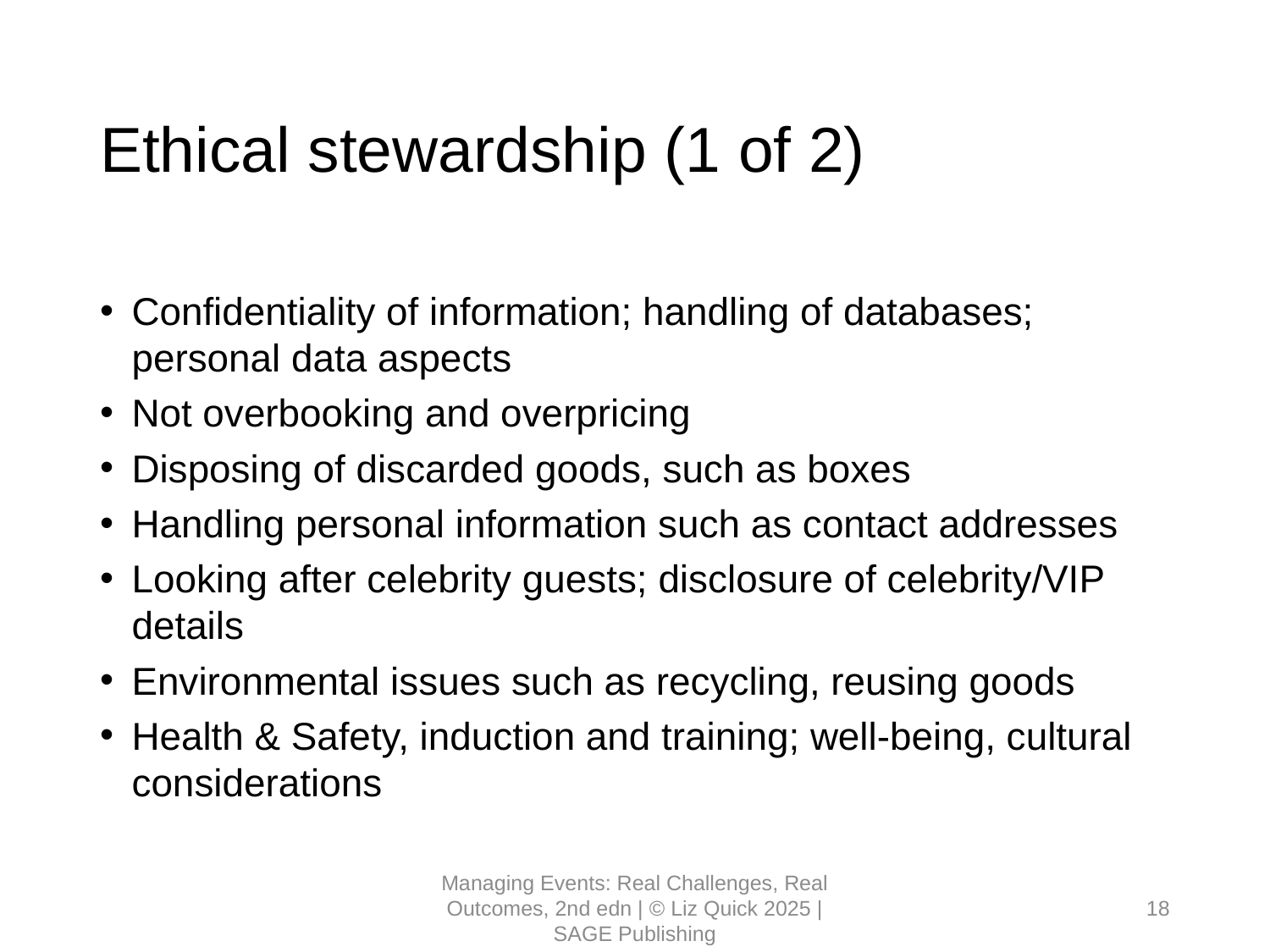

# Ethical stewardship (1 of 2)
Confidentiality of information; handling of databases; personal data aspects
Not overbooking and overpricing
Disposing of discarded goods, such as boxes
Handling personal information such as contact addresses
Looking after celebrity guests; disclosure of celebrity/VIP details
Environmental issues such as recycling, reusing goods
Health & Safety, induction and training; well-being, cultural considerations
Managing Events: Real Challenges, Real Outcomes, 2nd edn | © Liz Quick 2025 | SAGE Publishing
18